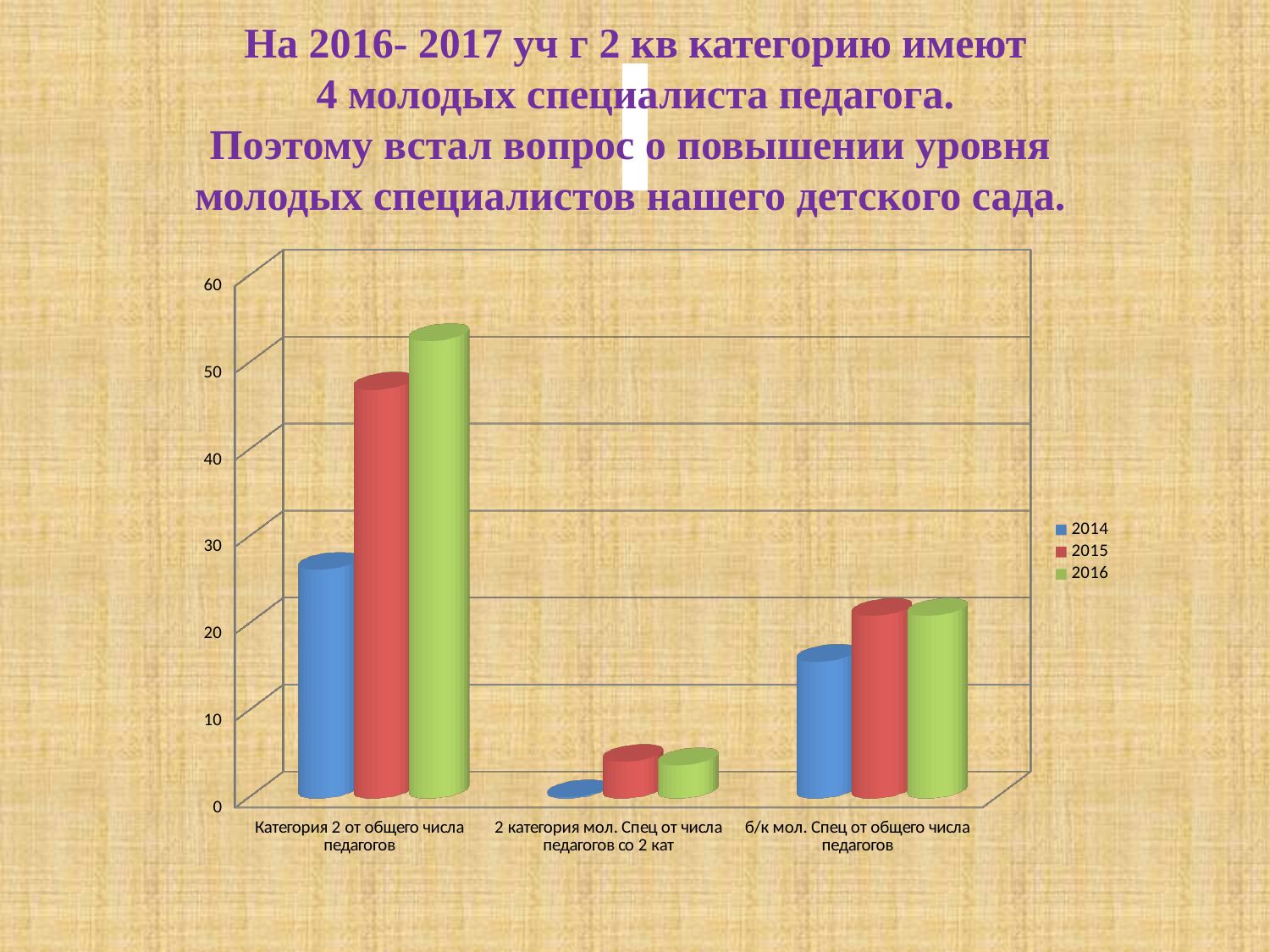

На 2016- 2017 уч г 2 кв категорию имеют
 4 молодых специалиста педагога.
Поэтому встал вопрос о повышении уровня
молодых специалистов нашего детского сада.

[unsupported chart]